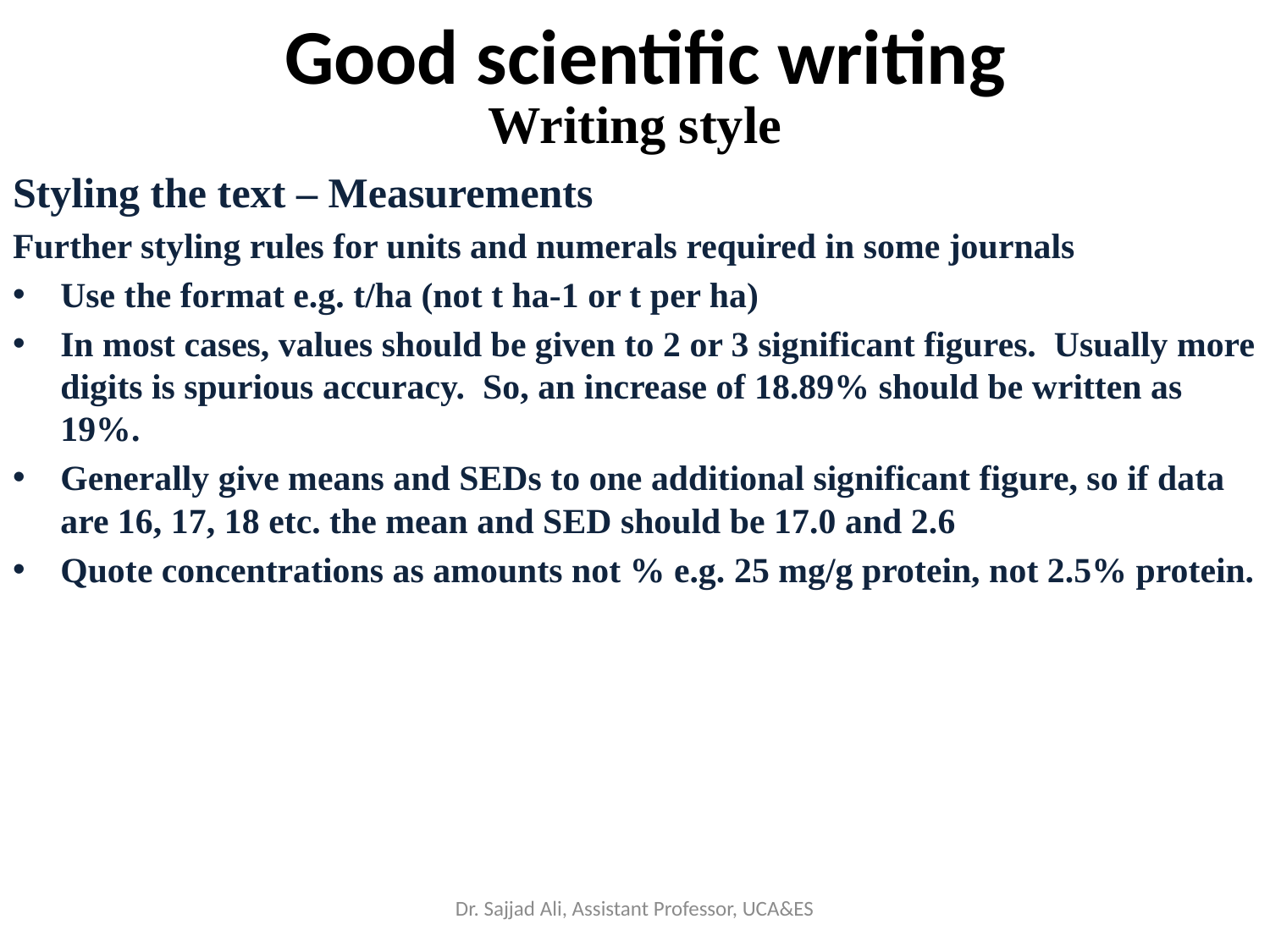

Good scientific writing
Writing style
Styling the text – Measurements
Further styling rules for units and numerals required in some journals
Use the format e.g. t/ha (not t ha-1 or t per ha)
In most cases, values should be given to 2 or 3 significant figures.  Usually more digits is spurious accuracy.  So, an increase of 18.89% should be written as 19%.
Generally give means and SEDs to one additional significant figure, so if data are 16, 17, 18 etc. the mean and SED should be 17.0 and 2.6
Quote concentrations as amounts not % e.g. 25 mg/g protein, not 2.5% protein.
Dr. Sajjad Ali, Assistant Professor, UCA&ES